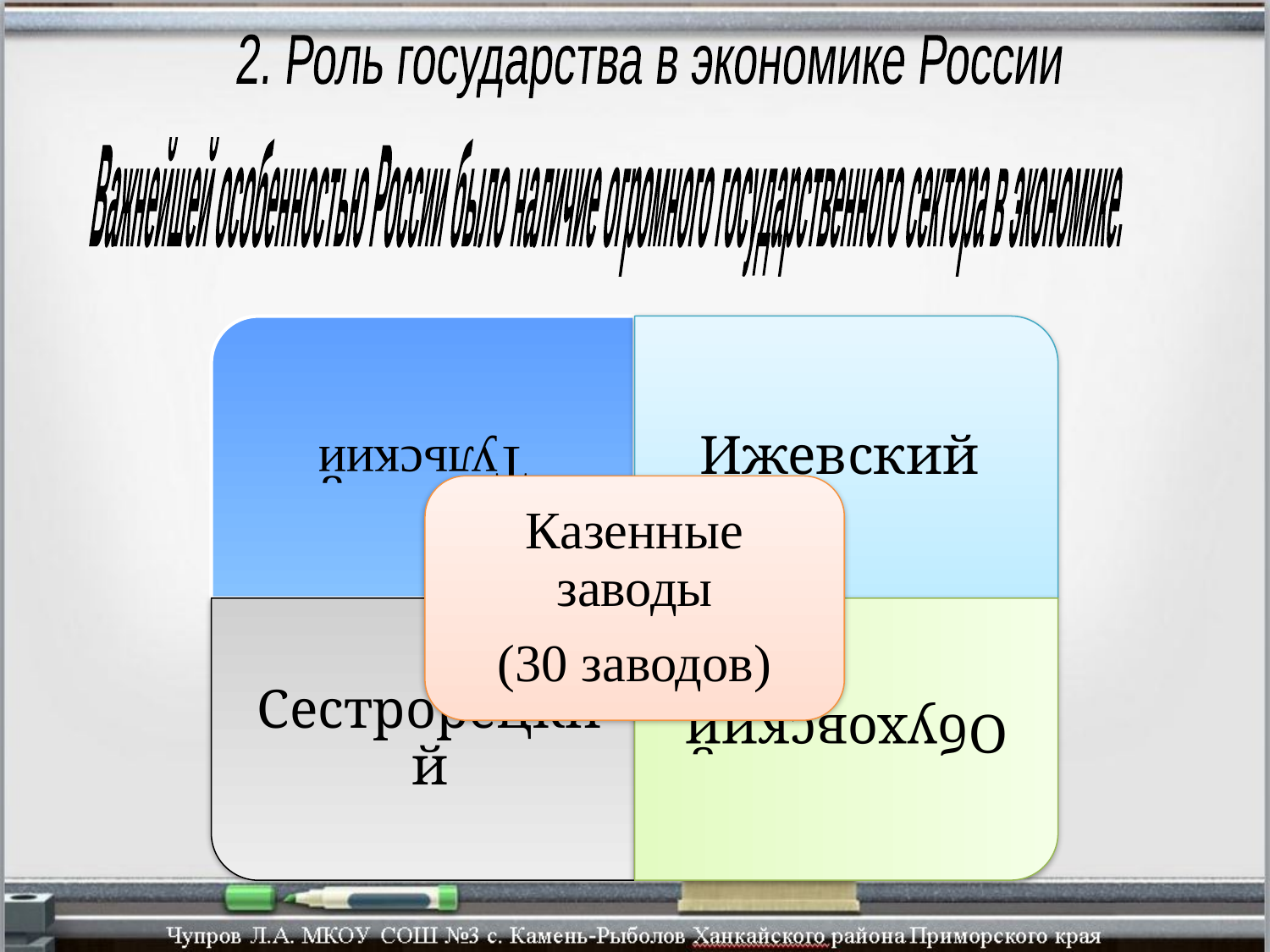

2. Роль государства в экономике России
Важнейшей особенностью России было наличие огромного государственного сектора в экономике.
Тульский
Ижевский
Сестрорецкий
Обуховский
Казенные заводы
(30 заводов)